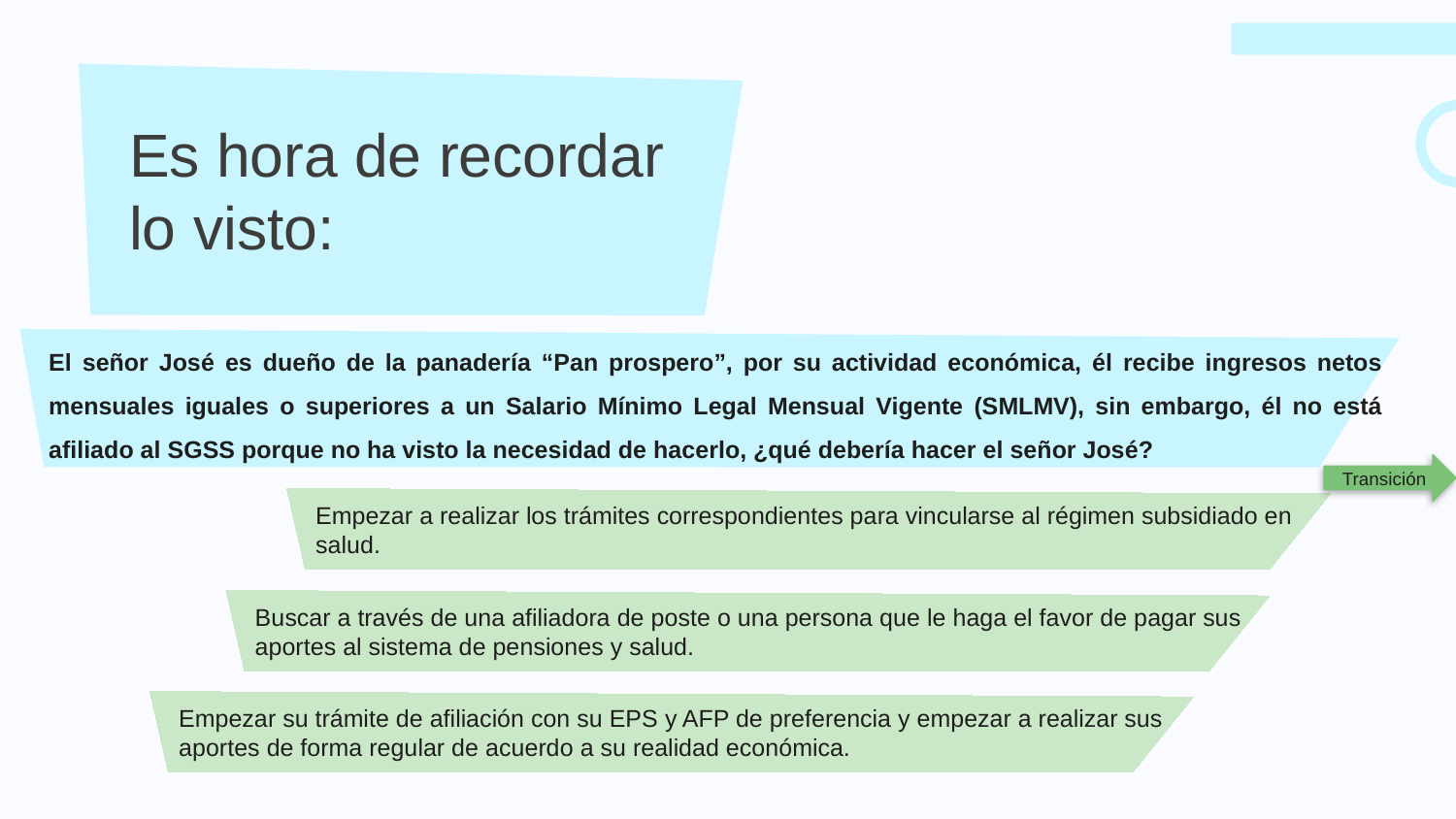

# Es hora de recordar lo visto:
El señor José es dueño de la panadería “Pan prospero”, por su actividad económica, él recibe ingresos netos mensuales iguales o superiores a un Salario Mínimo Legal Mensual Vigente (SMLMV), sin embargo, él no está afiliado al SGSS porque no ha visto la necesidad de hacerlo, ¿qué debería hacer el señor José?
Transición
Empezar a realizar los trámites correspondientes para vincularse al régimen subsidiado en salud.
Buscar a través de una afiliadora de poste o una persona que le haga el favor de pagar sus aportes al sistema de pensiones y salud.
Empezar su trámite de afiliación con su EPS y AFP de preferencia y empezar a realizar sus aportes de forma regular de acuerdo a su realidad económica.